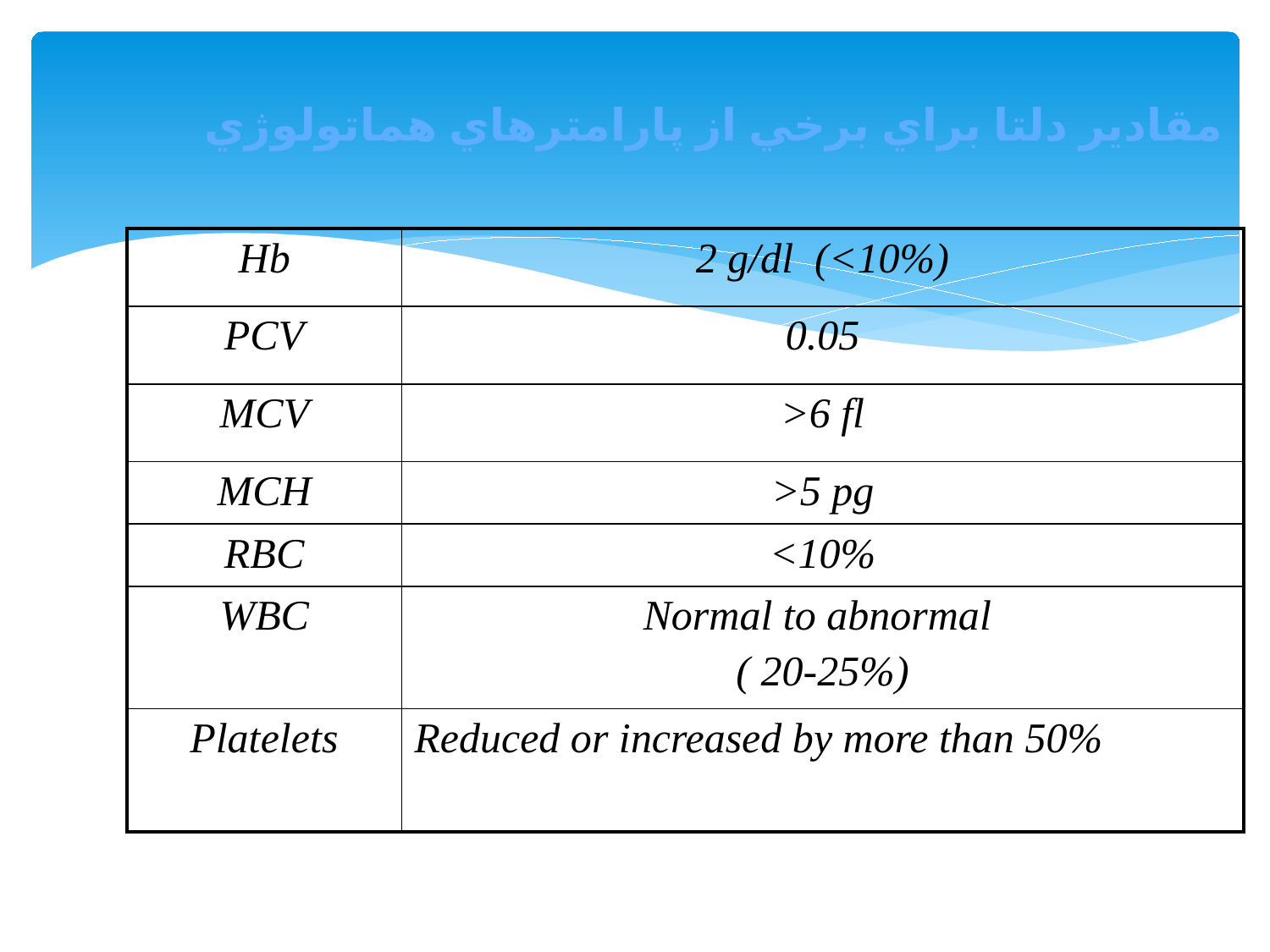

# مقادير دلتا براي‌ برخي‌ از پارامترهاي‌ هماتولوژي
| Hb | 2 g/dl (<10%) |
| --- | --- |
| PCV | 0.05 |
| MCV | >6 fl |
| MCH | >5 pg |
| RBC | <10% |
| WBC | Normal to abnormal ( 20-25%) |
| Platelets | Reduced or increased by more than 50% |